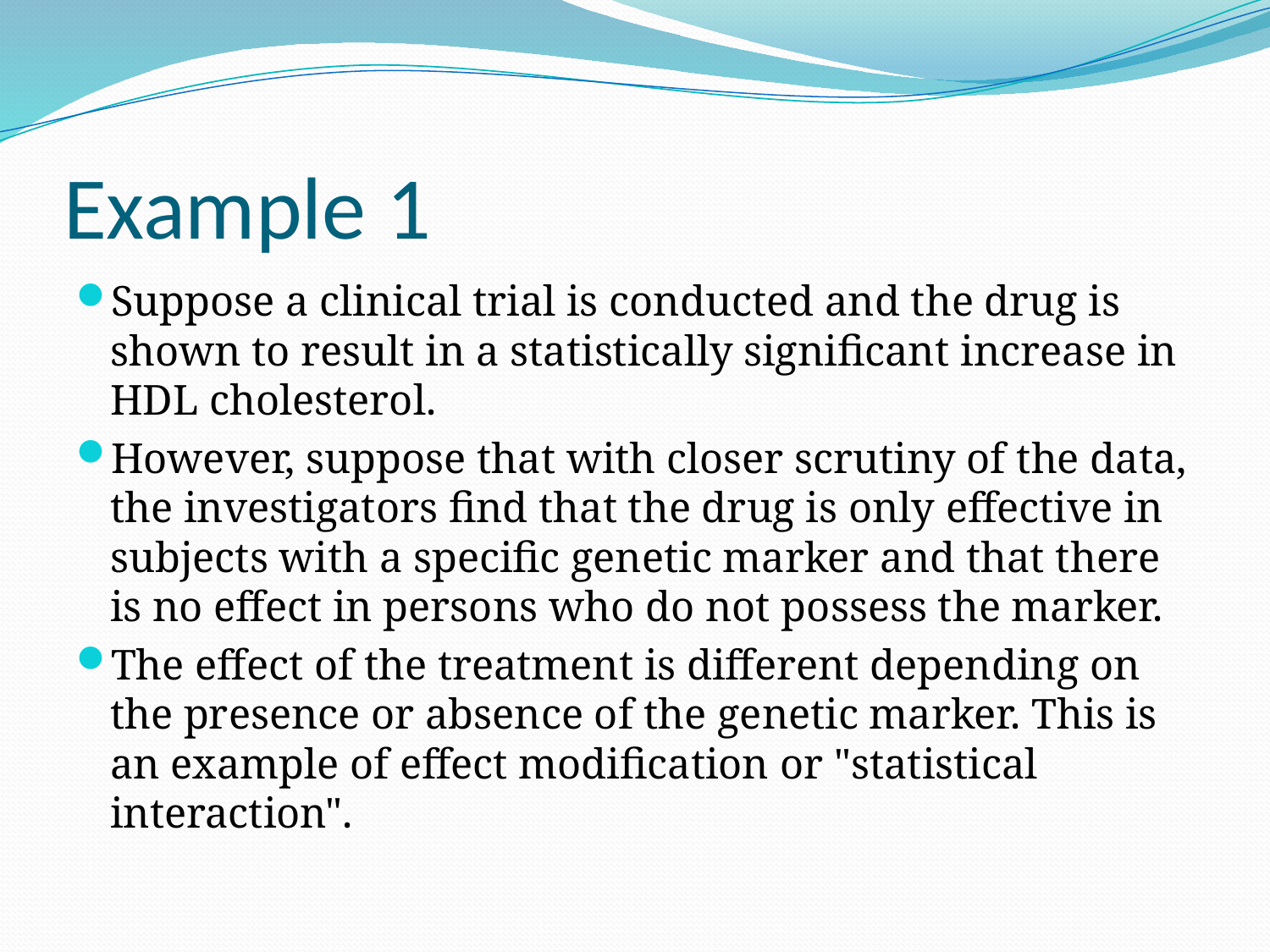

# Example 1
Suppose a clinical trial is conducted and the drug is shown to result in a statistically significant increase in HDL cholesterol.
However, suppose that with closer scrutiny of the data, the investigators find that the drug is only effective in subjects with a specific genetic marker and that there is no effect in persons who do not possess the marker.
The effect of the treatment is different depending on the presence or absence of the genetic marker. This is an example of effect modification or "statistical interaction".